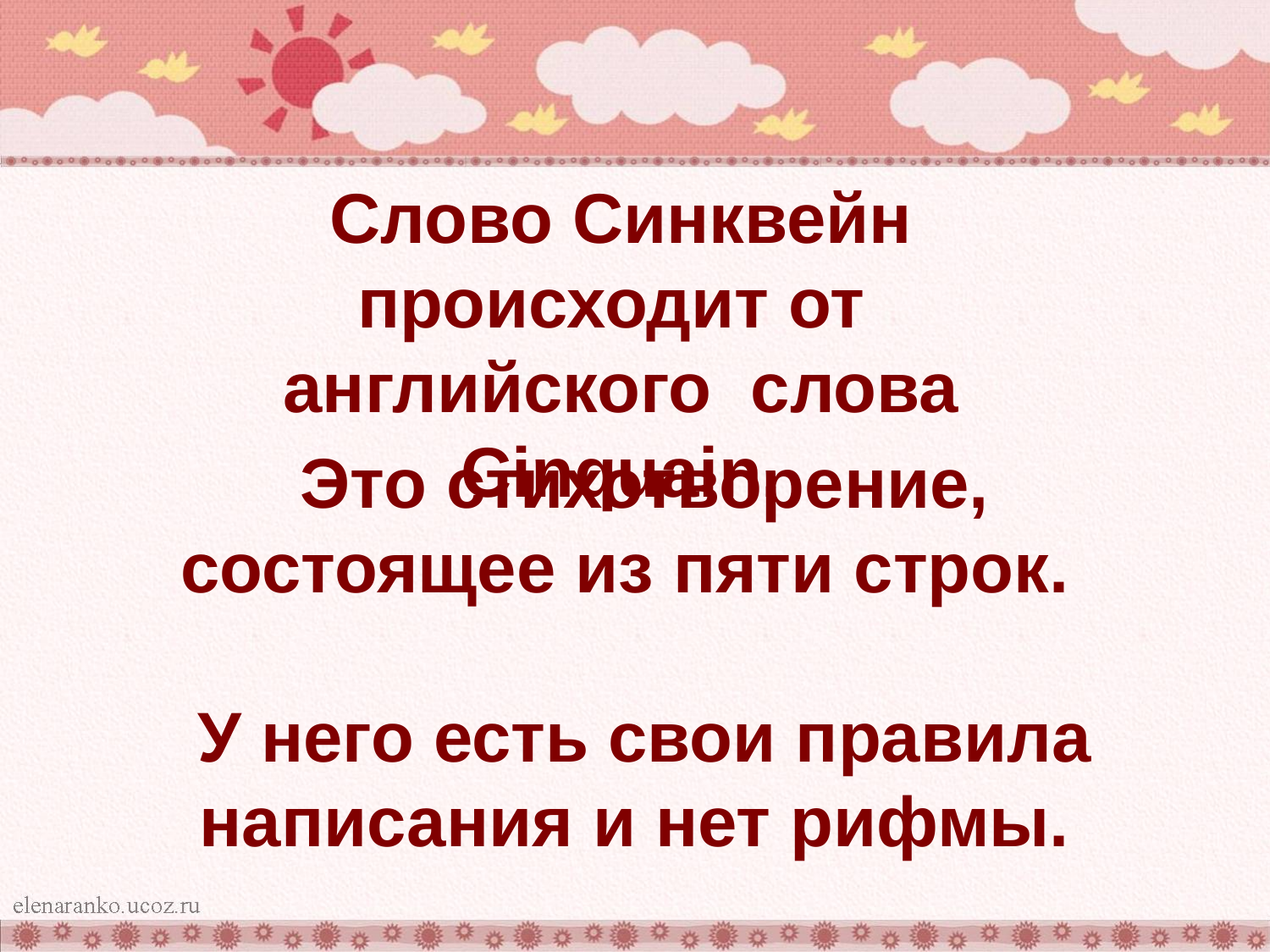

Слово Синквейн происходит от  английского  слова Cinquain.
# Это стихотворение, состоящее из пяти строк. У него есть свои правила написания и нет рифмы.